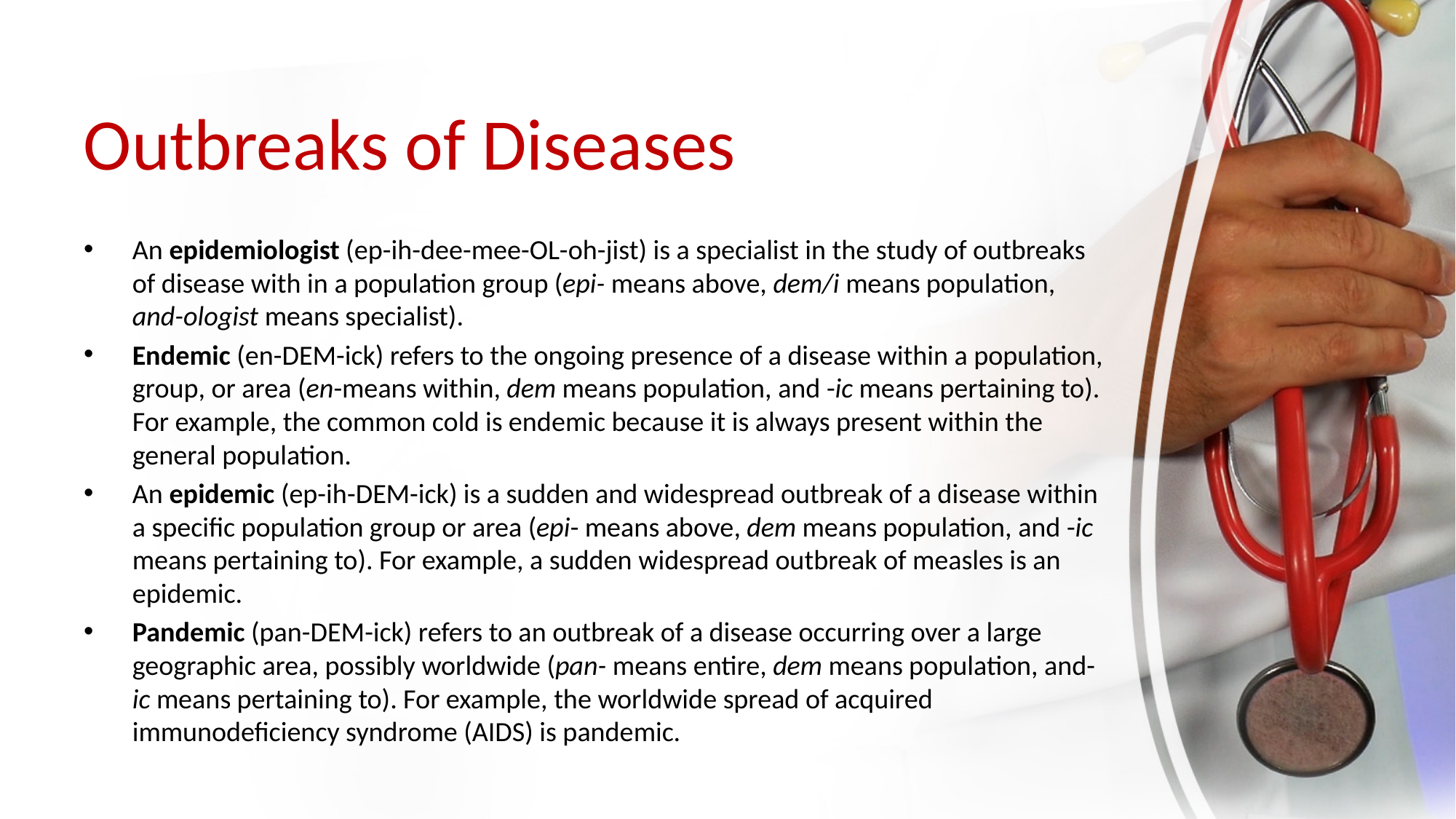

# Outbreaks of Diseases
An epidemiologist (ep-ih-dee-mee-OL-oh-jist) is a specialist in the study of outbreaks of disease with in a population group (epi- means above, dem/i means population, and-ologist means specialist).
Endemic (en-DEM-ick) refers to the ongoing presence of a disease within a population, group, or area (en-means within, dem means population, and -ic means pertaining to). For example, the common cold is endemic because it is always present within the general population.
An epidemic (ep-ih-DEM-ick) is a sudden and widespread outbreak of a disease within a specific population group or area (epi- means above, dem means population, and -ic means pertaining to). For example, a sudden widespread outbreak of measles is an epidemic.
Pandemic (pan-DEM-ick) refers to an outbreak of a disease occurring over a large geographic area, possibly worldwide (pan- means entire, dem means population, and-ic means pertaining to). For example, the worldwide spread of acquired immunodeficiency syndrome (AIDS) is pandemic.